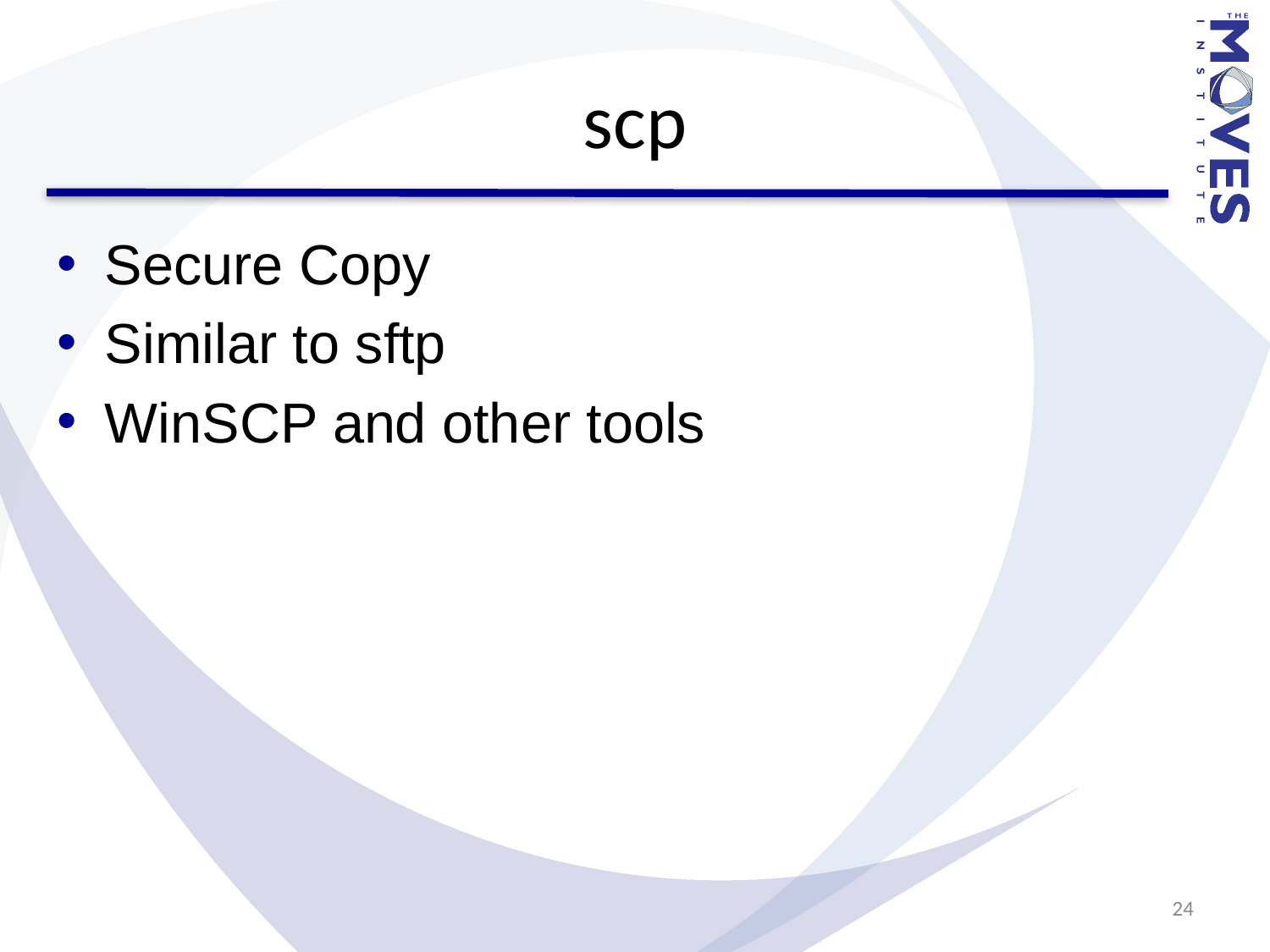

# scp
Secure Copy
Similar to sftp
WinSCP and other tools
24